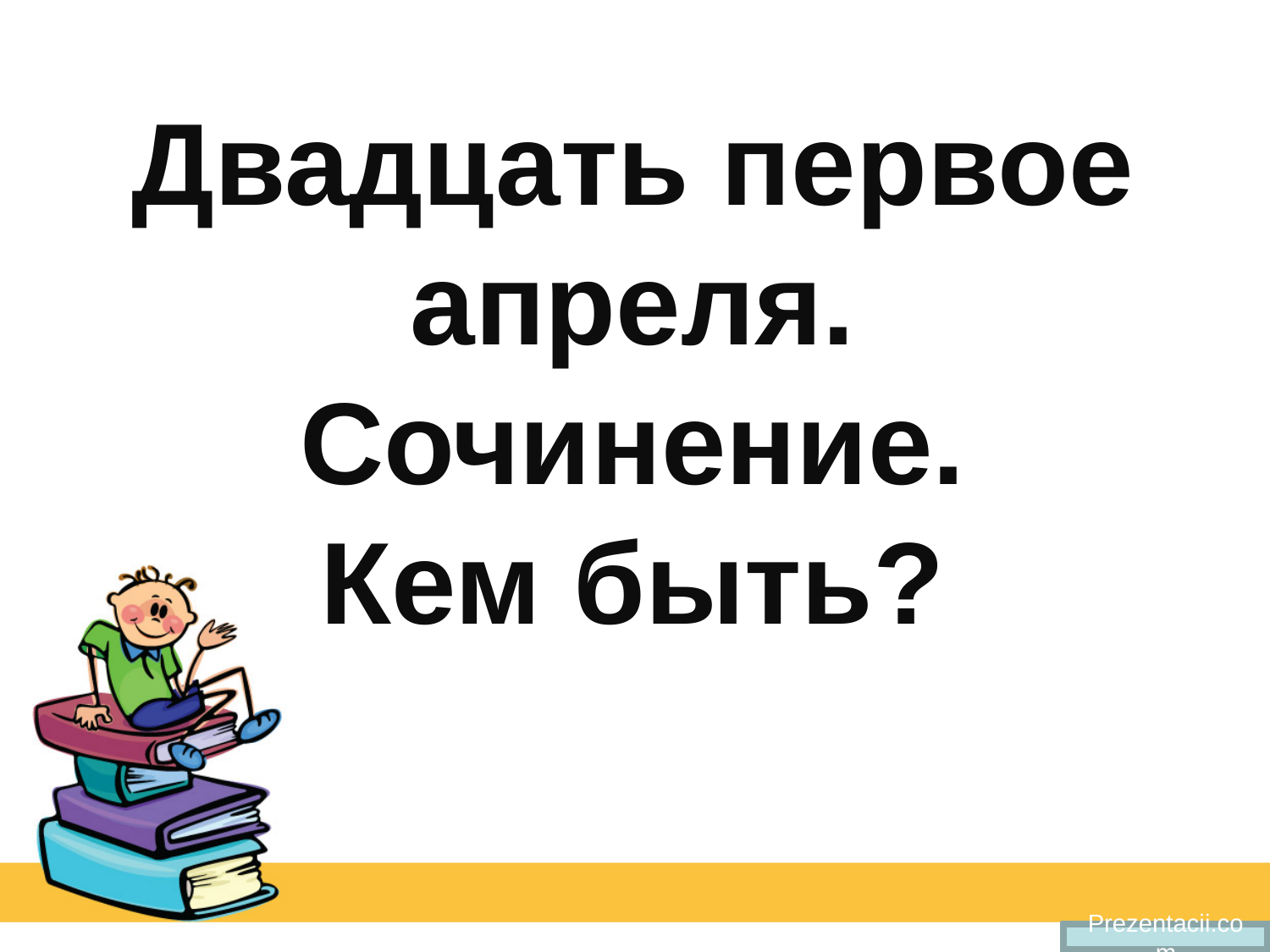

# Двадцать первое апреля. Сочинение. Кем быть?
Prezentacii.com